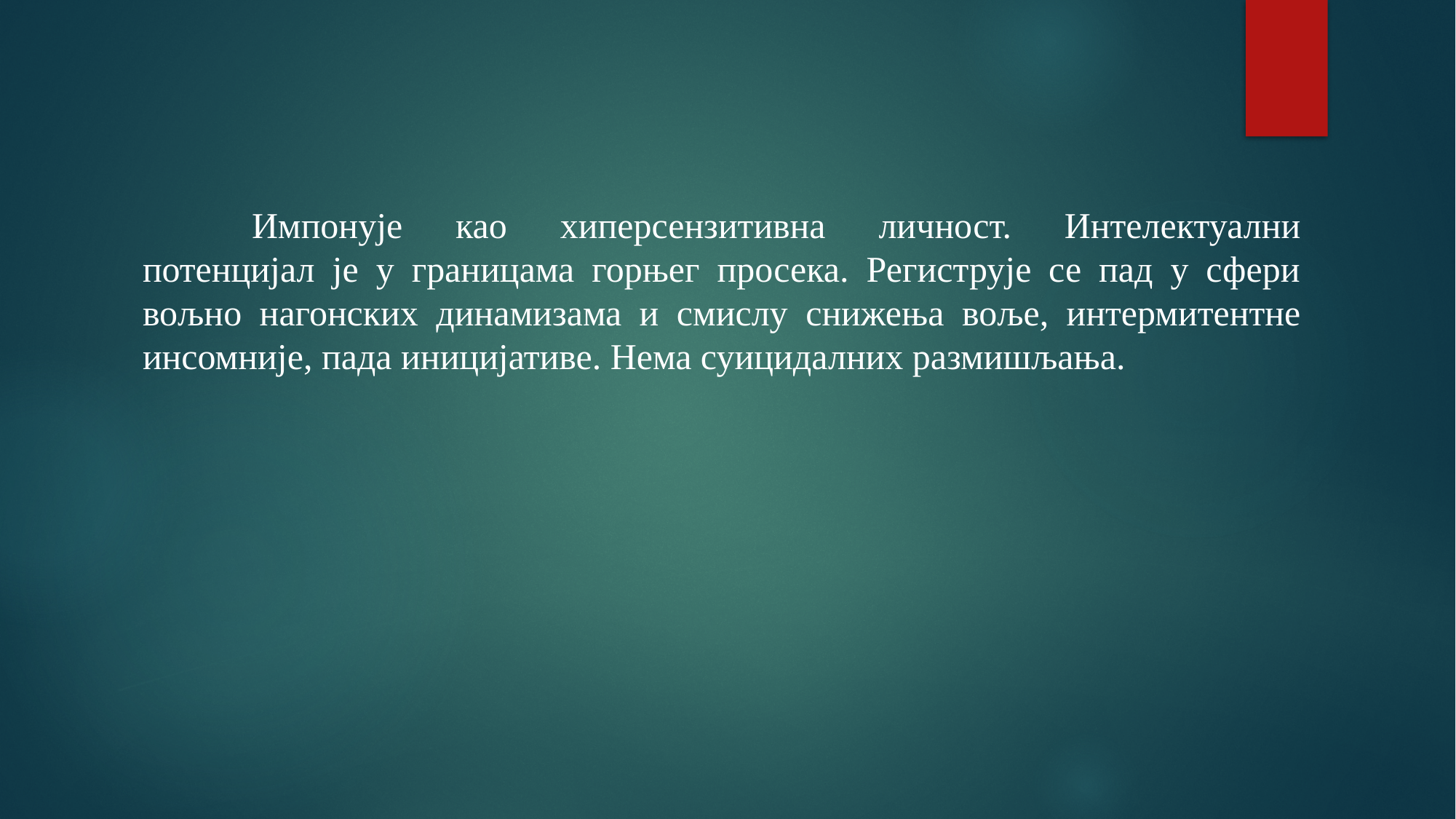

Импонује као хиперсензитивна личност. Интелектуални потенцијал је у границама горњег просека. Региструје се пад у сфери вољно нагонских динамизама и смислу снижења воље, интермитентне инсомније, пада иницијативе. Нема суицидалних размишљања.